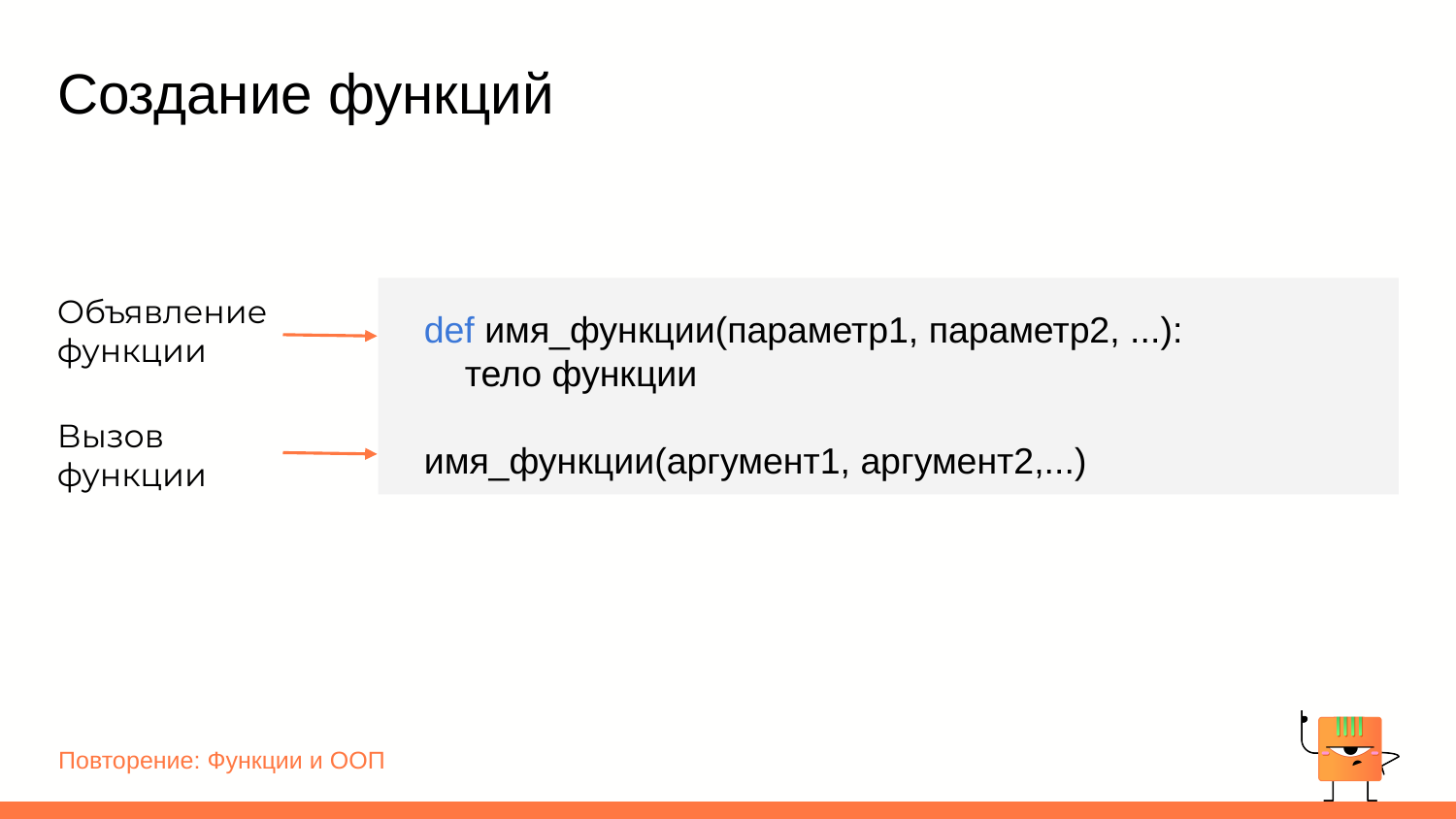

# Создание функций
def имя_функции(параметр1, параметр2, ...):
    тело функции

имя_функции(аргумент1, аргумент2,...)

Объявление функции
Вызов функции
Повторение: Функции и ООП